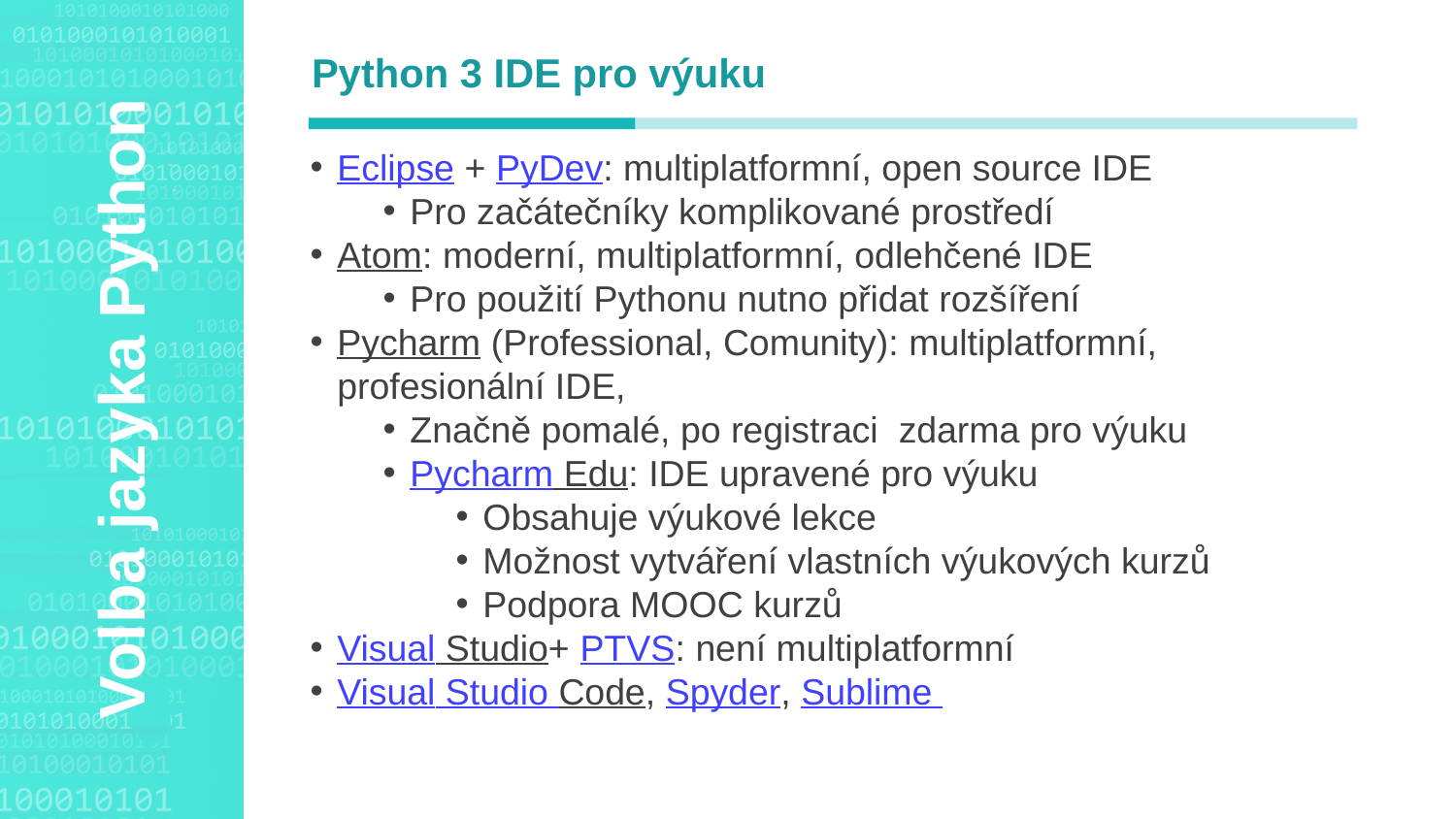

Python 3 IDE pro výuku
Eclipse + PyDev: multiplatformní, open source IDE
Pro začátečníky komplikované prostředí
Atom: moderní, multiplatformní, odlehčené IDE
Pro použití Pythonu nutno přidat rozšíření
Pycharm (Professional, Comunity): multiplatformní, profesionální IDE,
Značně pomalé, po registraci  zdarma pro výuku
Pycharm Edu: IDE upravené pro výuku
Obsahuje výukové lekce
Možnost vytváření vlastních výukových kurzů
Podpora MOOC kurzů
Visual Studio+ PTVS: není multiplatformní
Visual Studio Code, Spyder, Sublime
Agenda Style

Volba jazyka Python